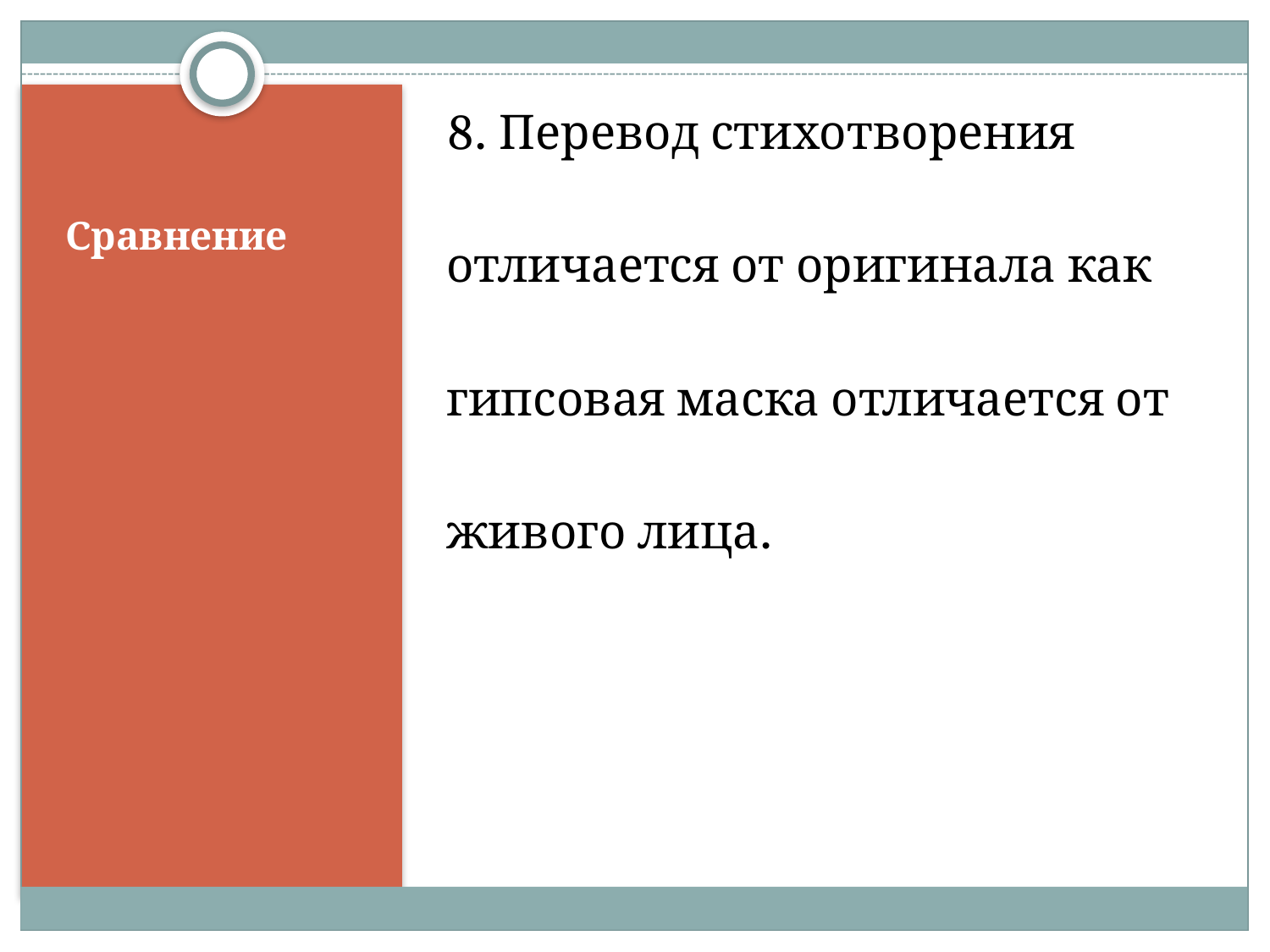

8. Перевод стихотворения

отличается от оригинала как

гипсовая маска отличается от

живого лица.
# Сравнение